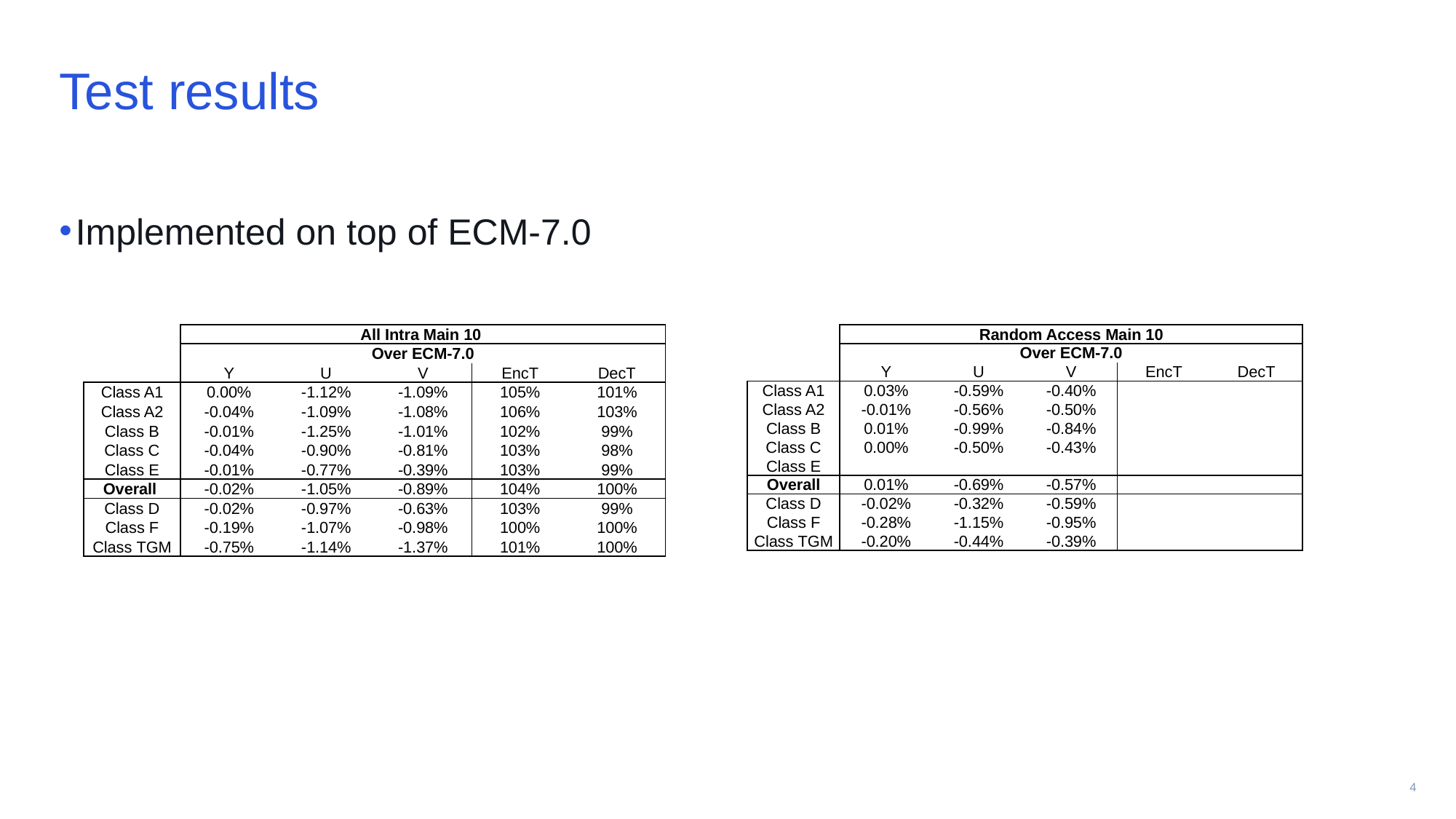

# Test results
Implemented on top of ECM-7.0
|  | All Intra Main 10 |  |  |  |  |
| --- | --- | --- | --- | --- | --- |
|  | Over ECM-7.0 |  |  |  |  |
|  | Y | U | V | EncT | DecT |
| Class A1 | 0.00% | -1.12% | -1.09% | 105% | 101% |
| Class A2 | -0.04% | -1.09% | -1.08% | 106% | 103% |
| Class B | -0.01% | -1.25% | -1.01% | 102% | 99% |
| Class C | -0.04% | -0.90% | -0.81% | 103% | 98% |
| Class E | -0.01% | -0.77% | -0.39% | 103% | 99% |
| Overall | -0.02% | -1.05% | -0.89% | 104% | 100% |
| Class D | -0.02% | -0.97% | -0.63% | 103% | 99% |
| Class F | -0.19% | -1.07% | -0.98% | 100% | 100% |
| Class TGM | -0.75% | -1.14% | -1.37% | 101% | 100% |
|  | Random Access Main 10 |  |  |  |  |
| --- | --- | --- | --- | --- | --- |
|  | Over ECM-7.0 |  |  |  |  |
|  | Y | U | V | EncT | DecT |
| Class A1 | 0.03% | -0.59% | -0.40% |  |  |
| Class A2 | -0.01% | -0.56% | -0.50% |  |  |
| Class B | 0.01% | -0.99% | -0.84% |  |  |
| Class C | 0.00% | -0.50% | -0.43% |  |  |
| Class E |  |  |  |  |  |
| Overall | 0.01% | -0.69% | -0.57% |  |  |
| Class D | -0.02% | -0.32% | -0.59% |  |  |
| Class F | -0.28% | -1.15% | -0.95% |  |  |
| Class TGM | -0.20% | -0.44% | -0.39% |  |  |